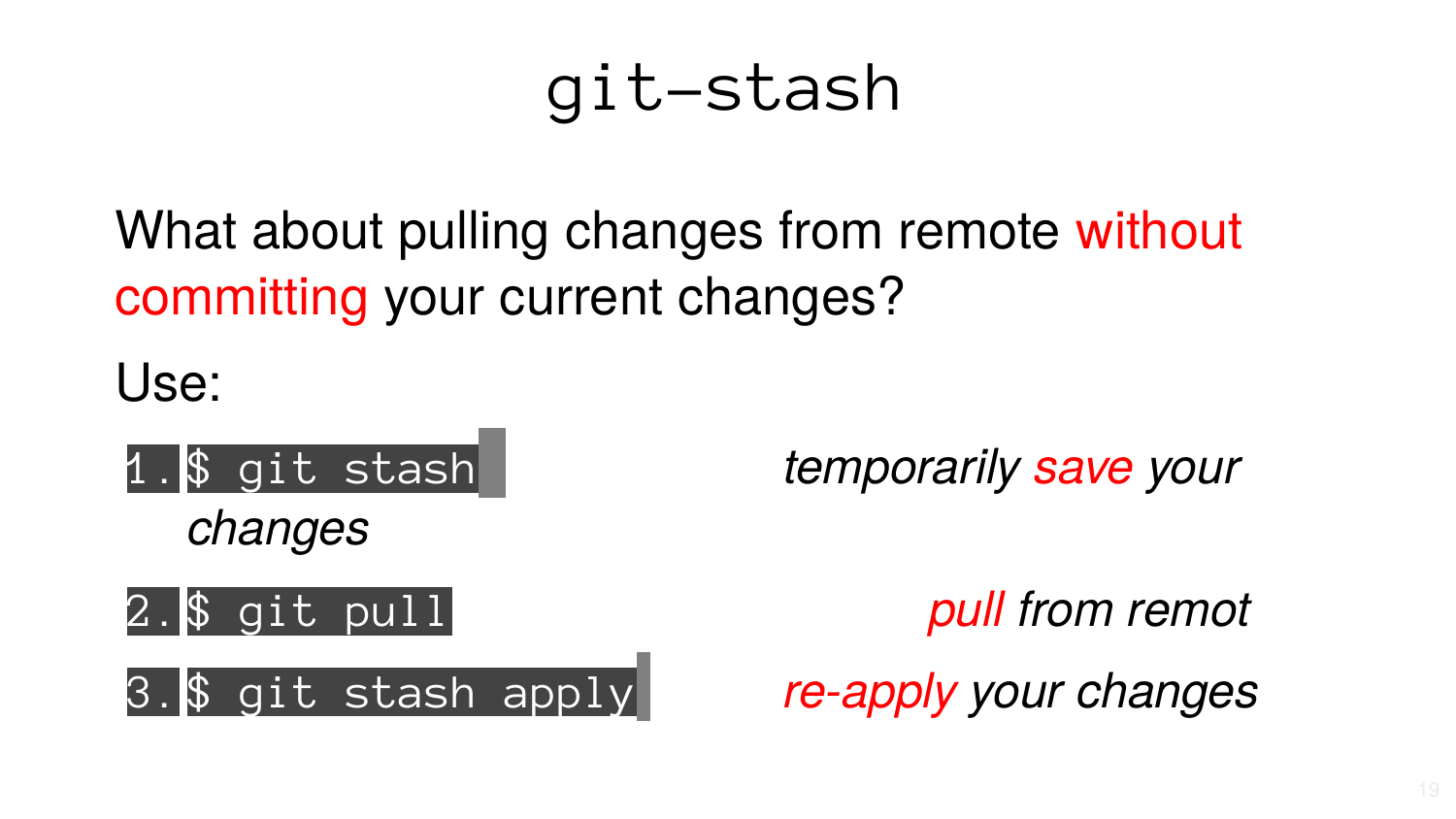

# git-stash
What about pulling changes from remote without committing your current changes?
Use:
$ git stash	  	 	 temporarily save your changes
$ git pull				 pull from remote
$ git stash apply 	 re-apply your changes
19